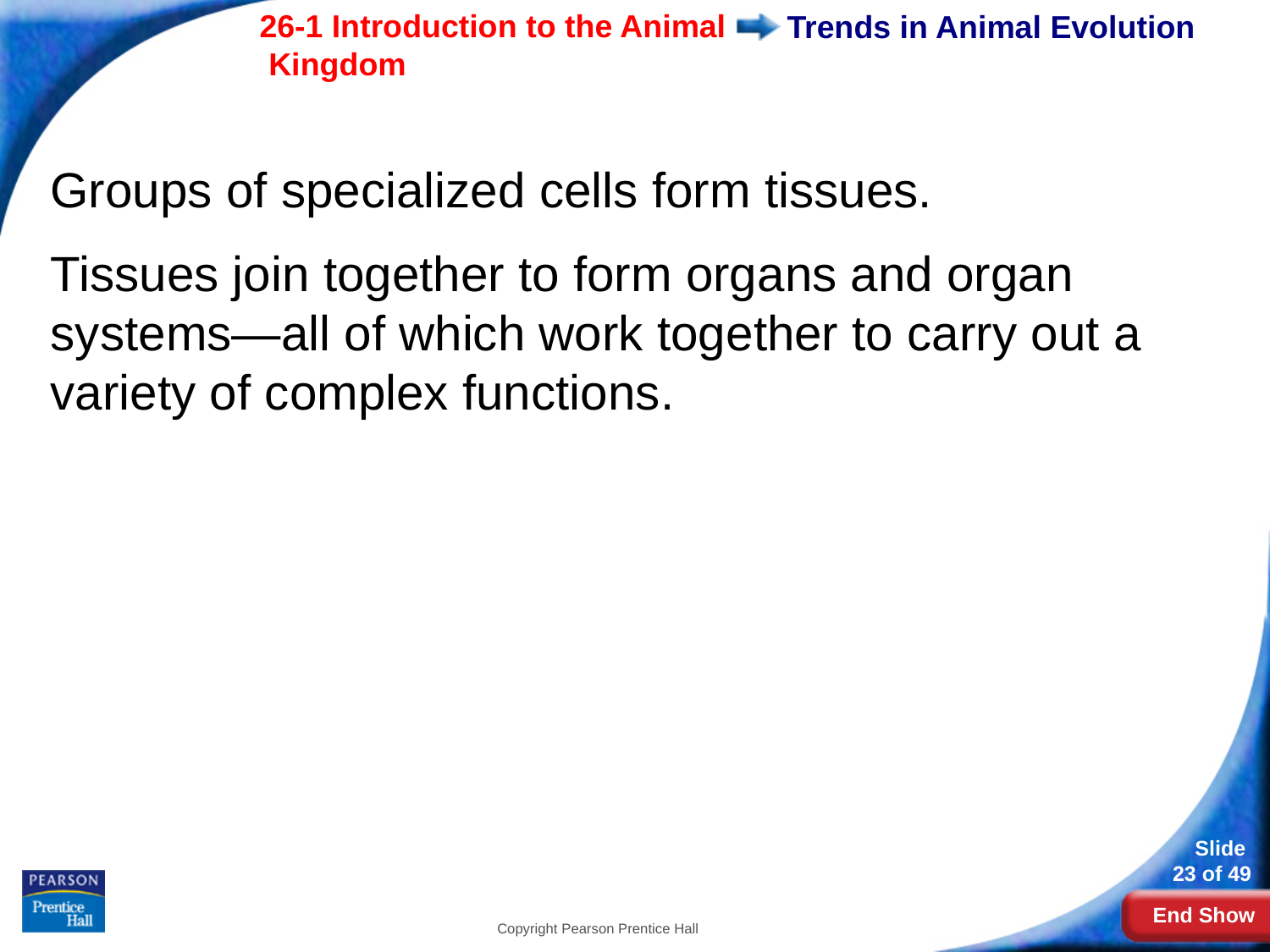

# Trends in Animal Evolution
Groups of specialized cells form tissues.
Tissues join together to form organs and organ systems—all of which work together to carry out a variety of complex functions.
Copyright Pearson Prentice Hall